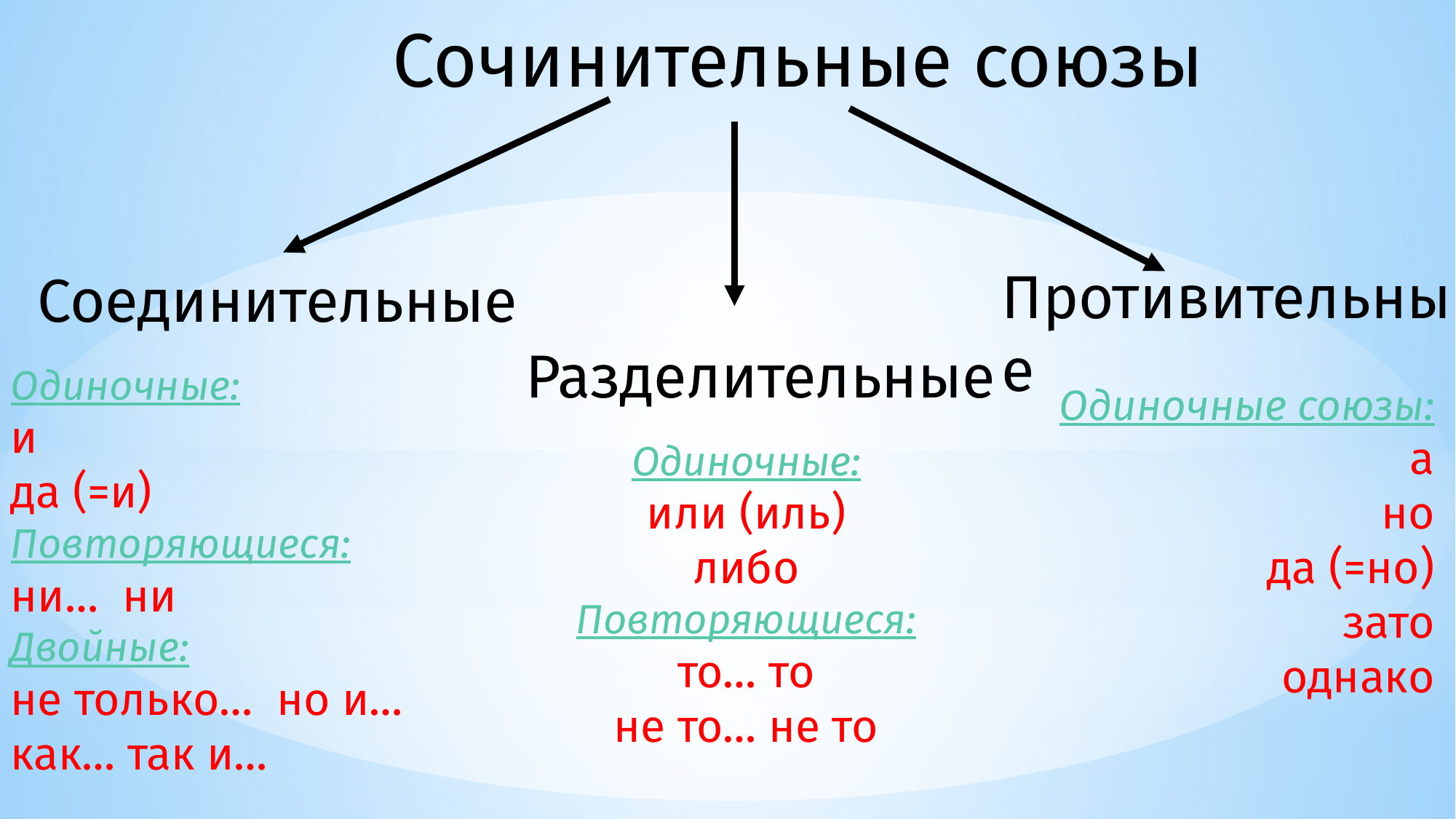

Сочинительные союзы
Противительные
Соединительные
Разделительные
Одиночные:
и
да (=и)
Повторяющиеся:
ни…  ни
Двойные:
не только…  но и…
как… так и…
Одиночные союзы:
а
но
да (=но)
зато
однако
Одиночные:
или (иль)
либо
Повторяющиеся:
то… то
не то… не то